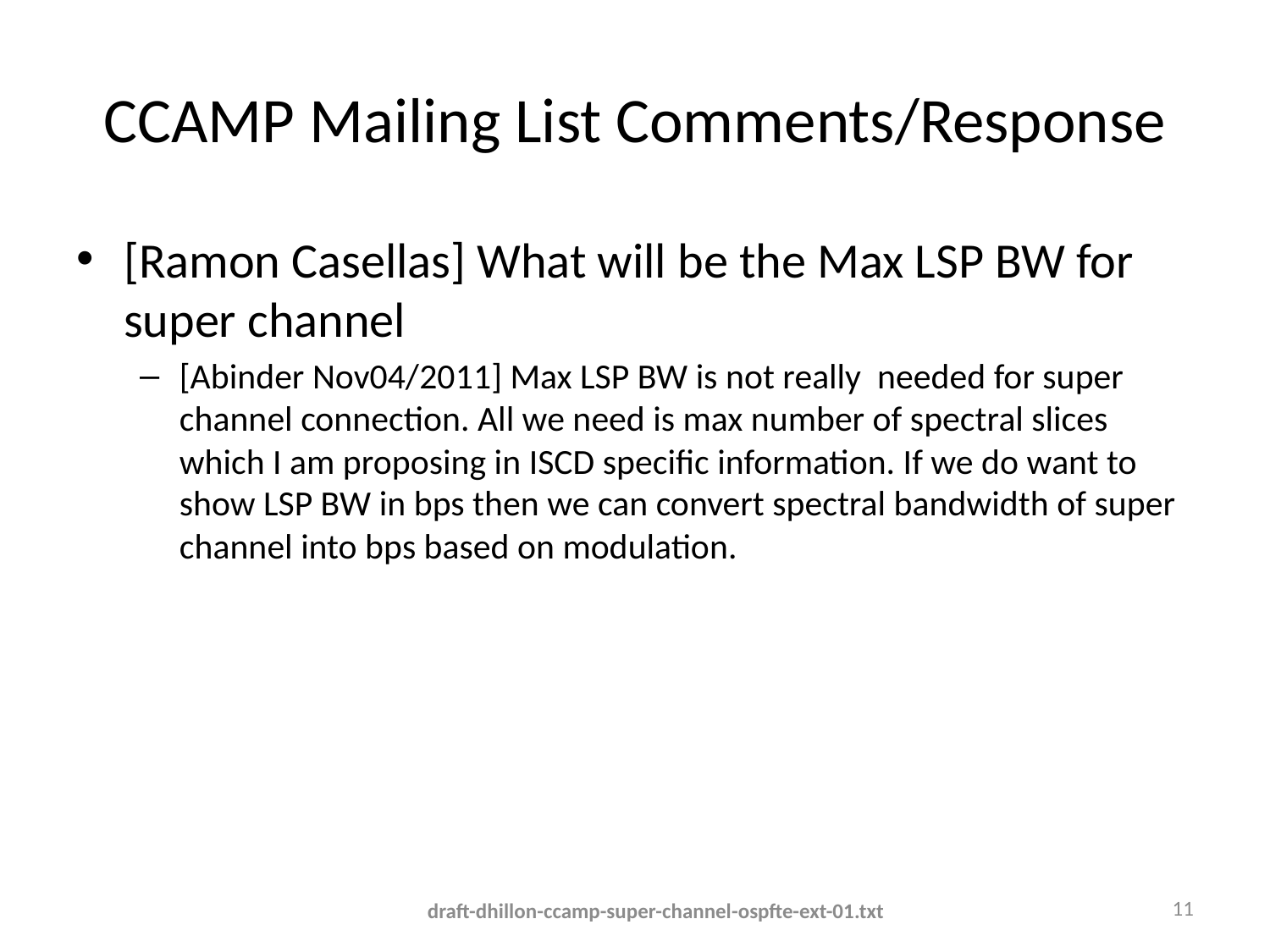

# CCAMP Mailing List Comments/Response
[Ramon Casellas] What will be the Max LSP BW for super channel
[Abinder Nov04/2011] Max LSP BW is not really  needed for super channel connection. All we need is max number of spectral slices which I am proposing in ISCD specific information. If we do want to show LSP BW in bps then we can convert spectral bandwidth of super channel into bps based on modulation.
11
draft-dhillon-ccamp-super-channel-ospfte-ext-01.txt